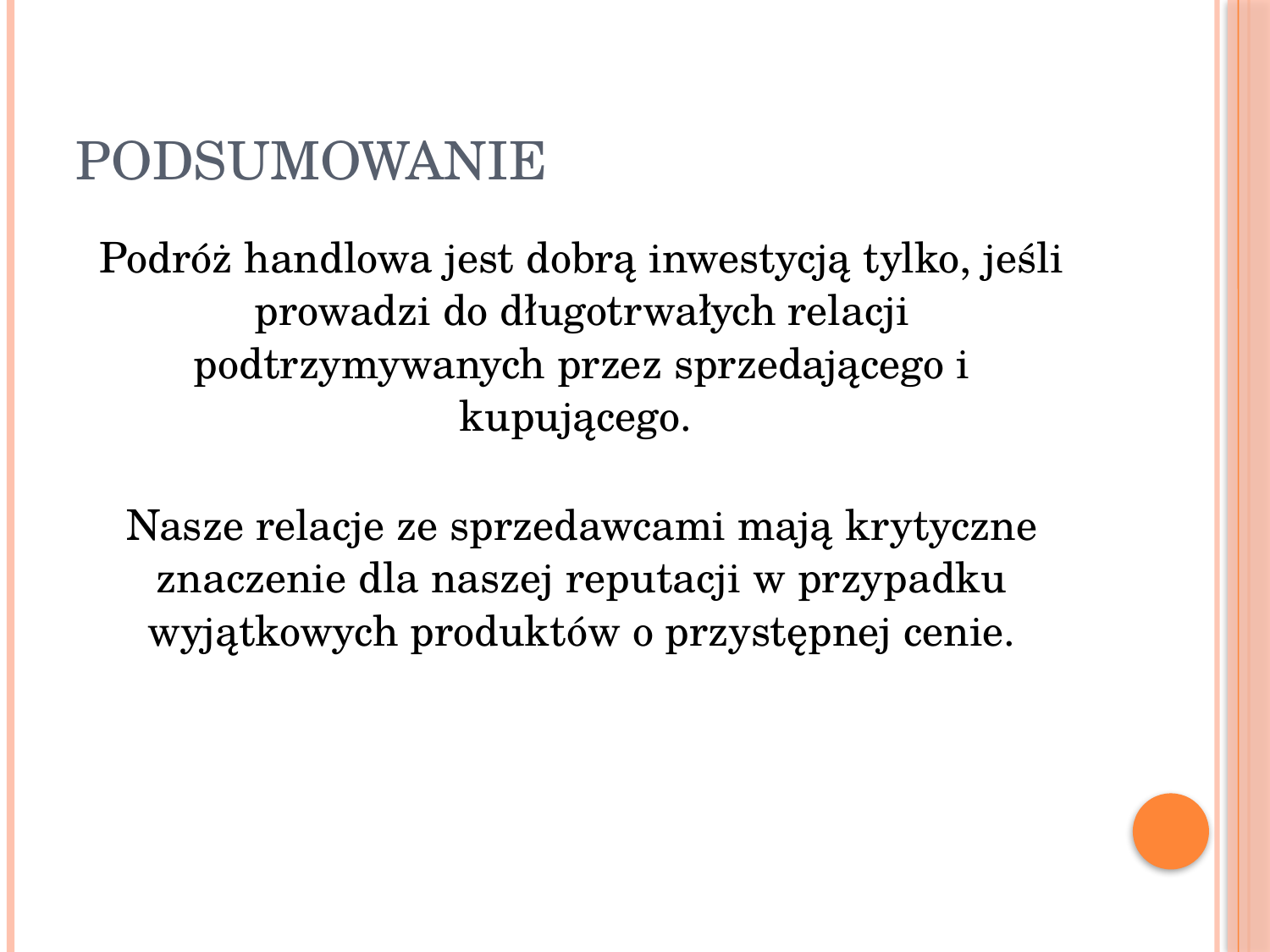

# Podsumowanie
Podróż handlowa jest dobrą inwestycją tylko, jeśli prowadzi do długotrwałych relacji podtrzymywanych przez sprzedającego i kupującego.
Nasze relacje ze sprzedawcami mają krytyczne znaczenie dla naszej reputacji w przypadku wyjątkowych produktów o przystępnej cenie.